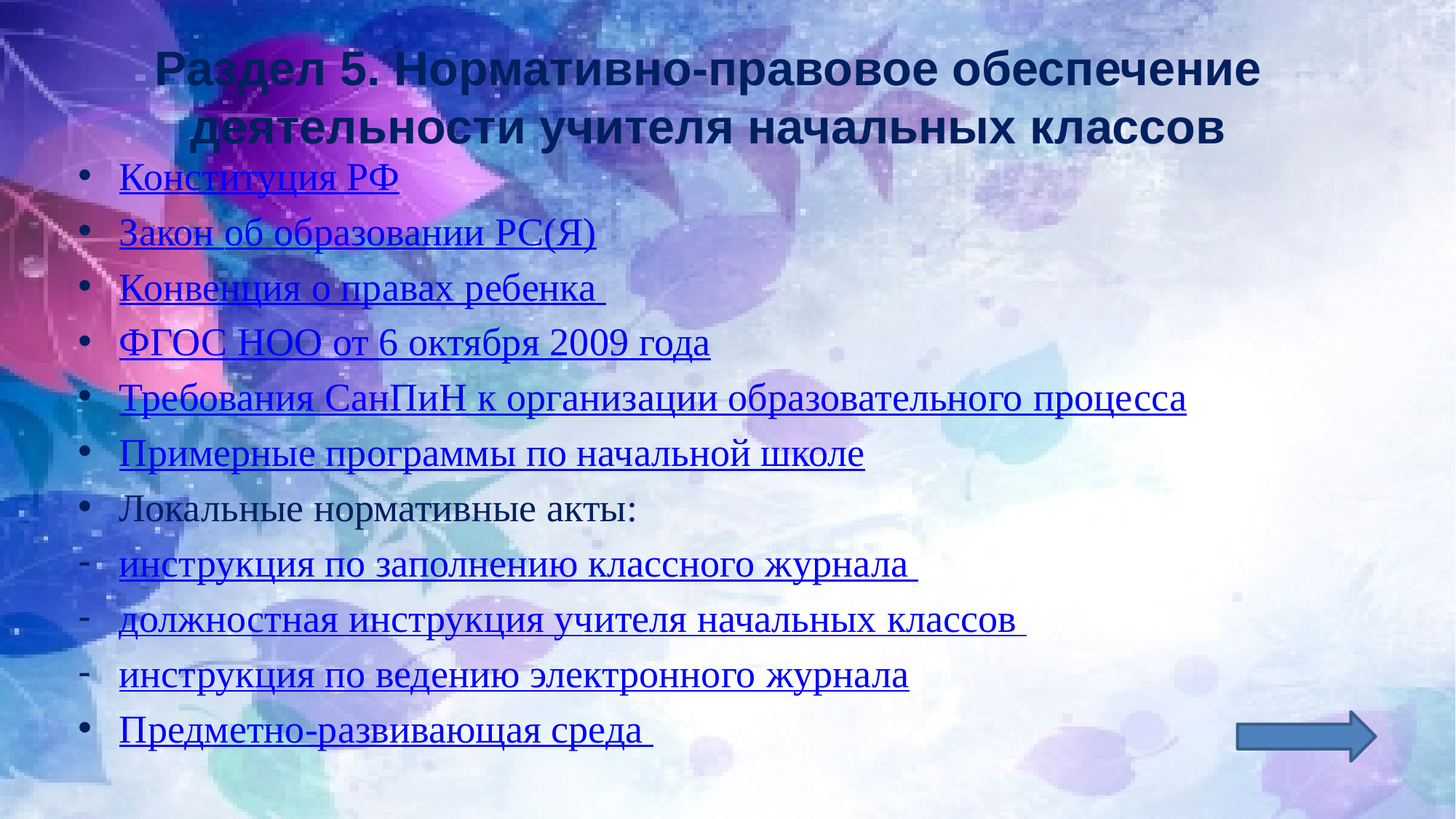

# Раздел 5. Нормативно-правовое обеспечение деятельности учителя начальных классов
Конституция РФ
Закон об образовании РС(Я)
Конвенция о правах ребенка
ФГОС НОО от 6 октября 2009 года
Требования СанПиН к организации образовательного процесса
Примерные программы по начальной школе
Локальные нормативные акты:
инструкция по заполнению классного журнала
должностная инструкция учителя начальных классов
инструкция по ведению электронного журнала
Предметно-развивающая среда